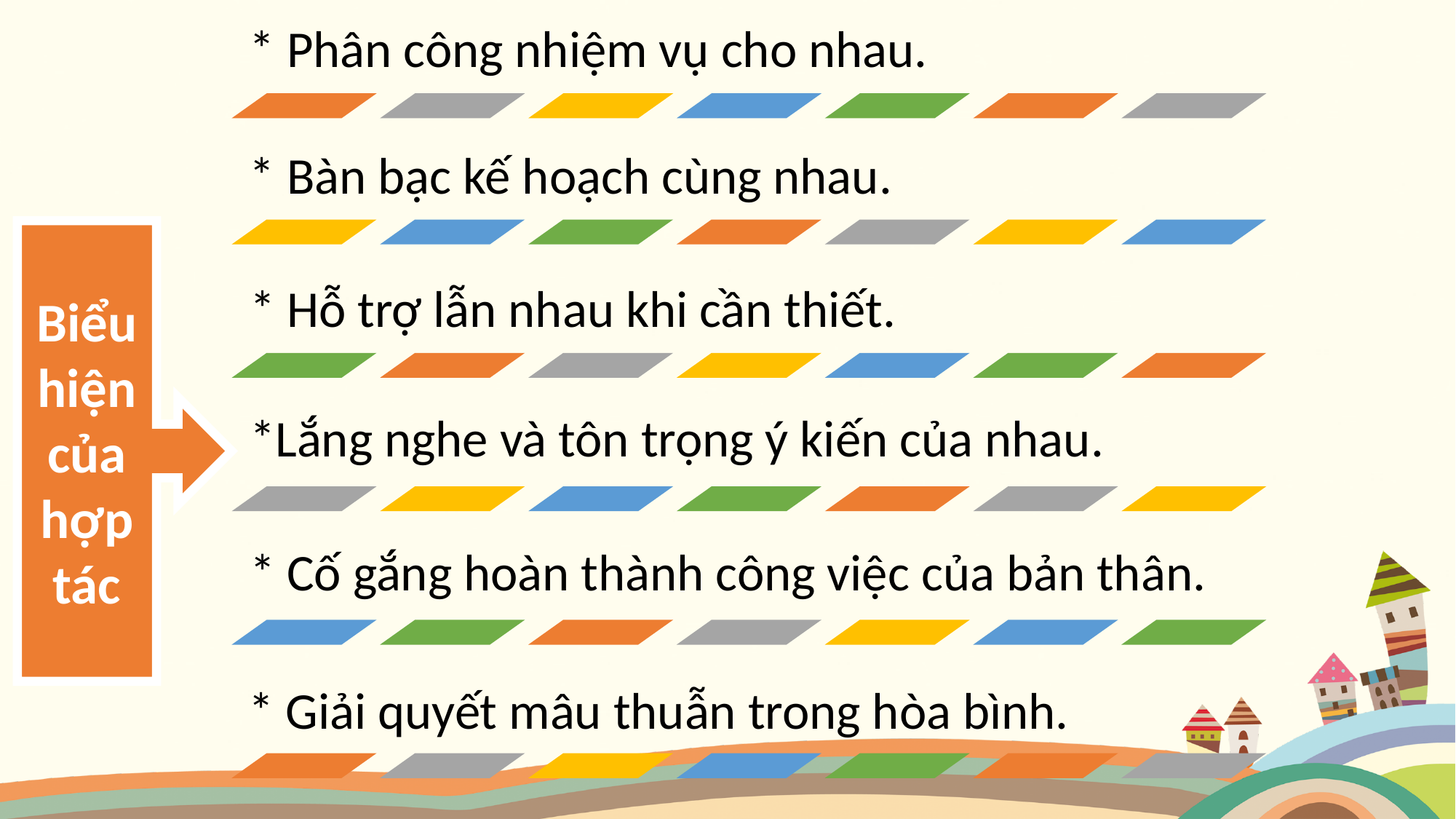

* Phân công nhiệm vụ cho nhau.
 * Bàn bạc kế hoạch cùng nhau.
  * Hỗ trợ lẫn nhau khi cần thiết.
  *Lắng nghe và tôn trọng ý kiến của nhau.
  * Cố gắng hoàn thành công việc của bản thân.
 * Giải quyết mâu thuẫn trong hòa bình.
Biểu hiện của hợp tác